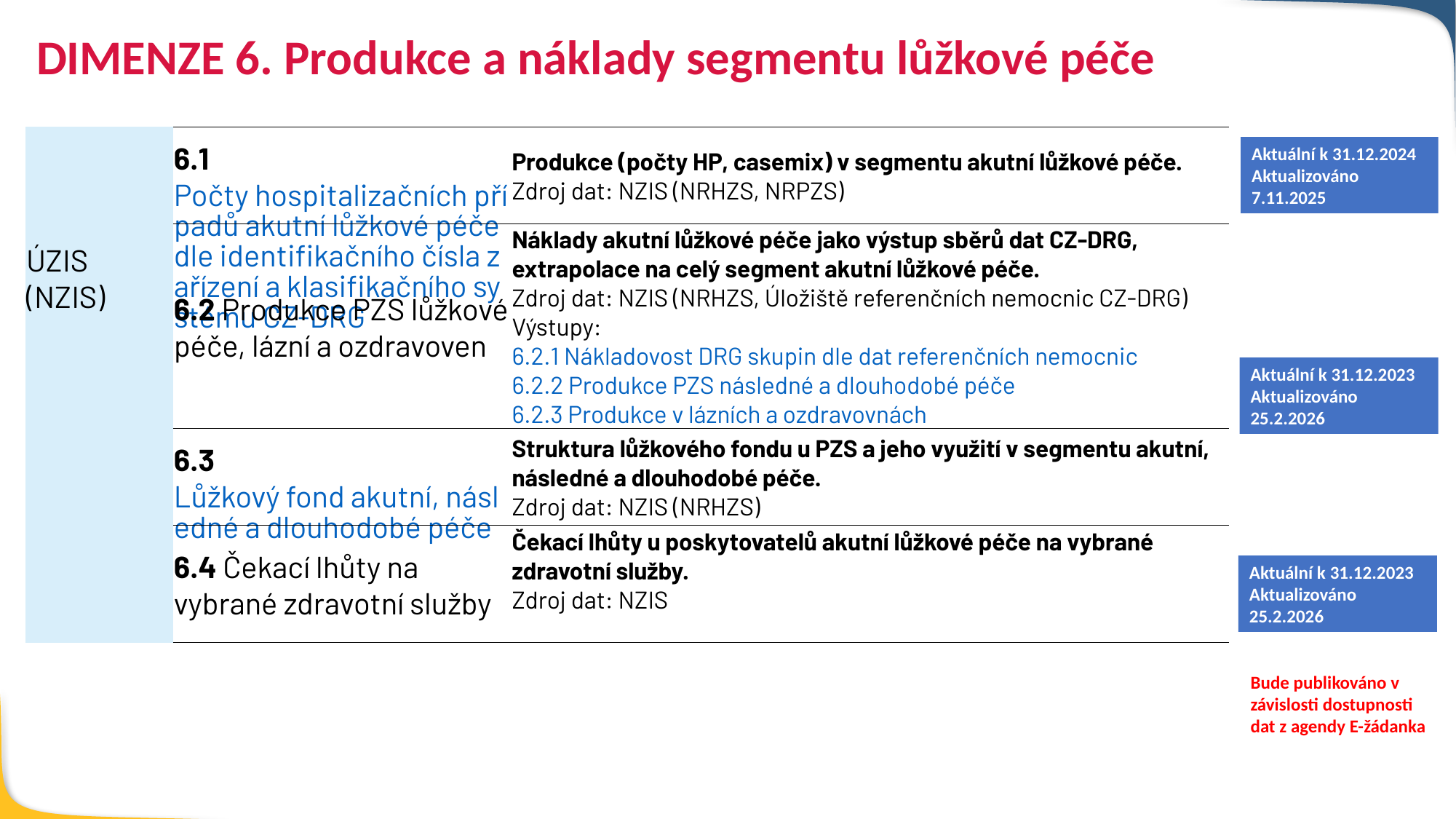

DIMENZE 6. Produkce a náklady segmentu lůžkové péče
| ÚZIS (NZIS) | 6.1 Počty hospitalizačních případů akutní lůžkové péče dle identifikačního čísla zařízení a klasifikačního systému CZ-DRG | Produkce (počty HP, casemix) v segmentu akutní lůžkové péče. Zdroj dat: NZIS (NRHZS, NRPZS) |
| --- | --- | --- |
|  | 6.2 Produkce PZS lůžkové péče, lázní a ozdravoven | Náklady akutní lůžkové péče jako výstup sběrů dat CZ-DRG, extrapolace na celý segment akutní lůžkové péče. Zdroj dat: NZIS (NRHZS, Úložiště referenčních nemocnic CZ-DRG) Výstupy: 6.2.1 Nákladovost DRG skupin dle dat referenčních nemocnic 6.2.2 Produkce PZS následné a dlouhodobé péče 6.2.3 Produkce v lázních a ozdravovnách |
|  | 6.3 Lůžkový fond akutní, následné a dlouhodobé péče | Struktura lůžkového fondu u PZS a jeho využití v segmentu akutní, následné a dlouhodobé péče. Zdroj dat: NZIS (NRHZS) |
|  | 6.4 Čekací lhůty na vybrané zdravotní služby | Čekací lhůty u poskytovatelů akutní lůžkové péče na vybrané zdravotní služby. Zdroj dat: NZIS |
Aktuální k 31.12.2024
Aktualizováno 7.11.2025
Aktuální k 31.12.2023 Aktualizováno  25.2.2026
Aktuální k 31.12.2023 Aktualizováno  25.2.2026
Bude publikováno v závislosti dostupnosti dat z agendy E-žádanka